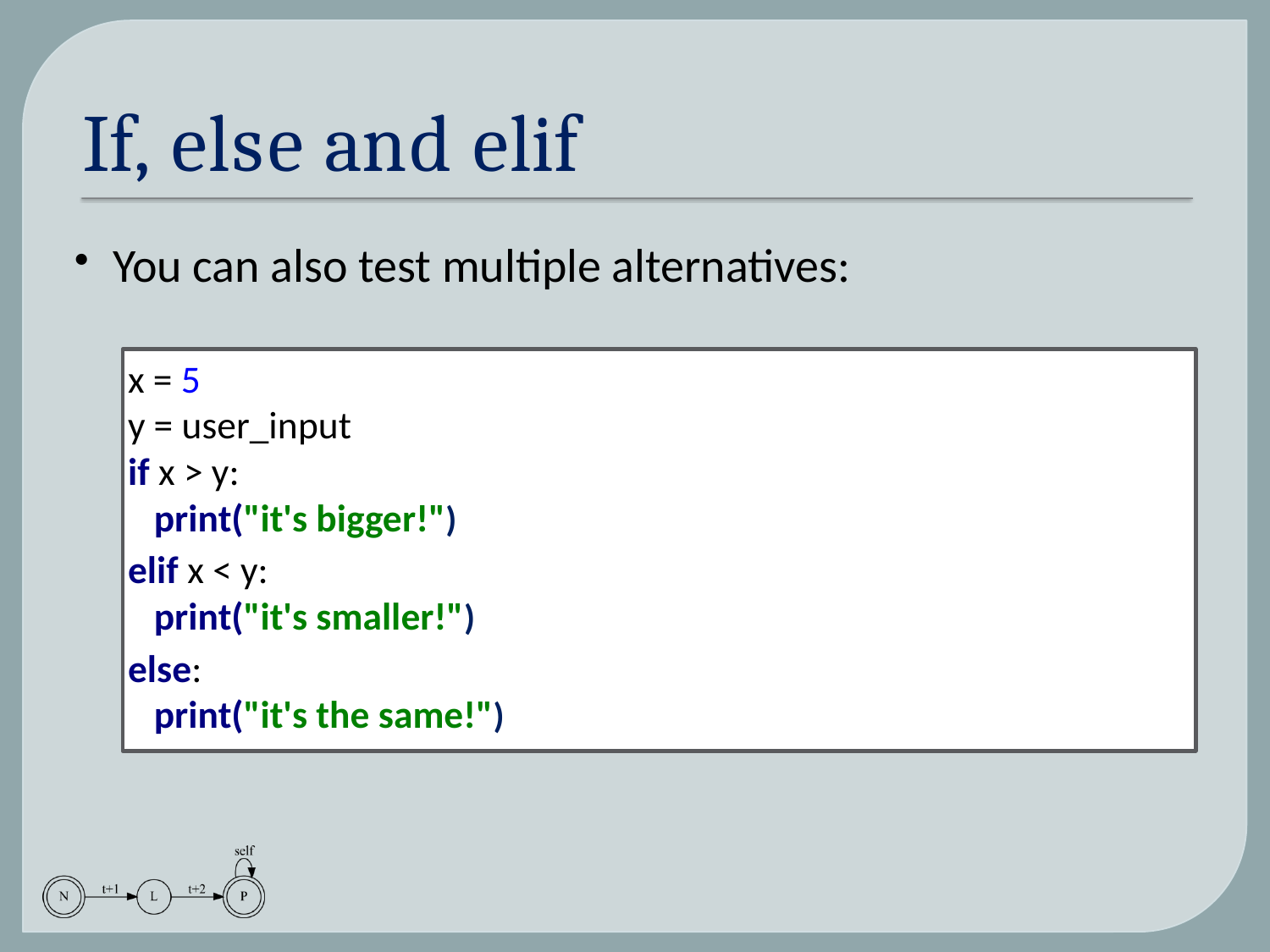

# If, else and elif
You can also test multiple alternatives:

x = 5
y = user_input
if x > y:
   print("it's bigger!")
elif x < y:
   print("it's smaller!")
else:
   print("it's the same!")